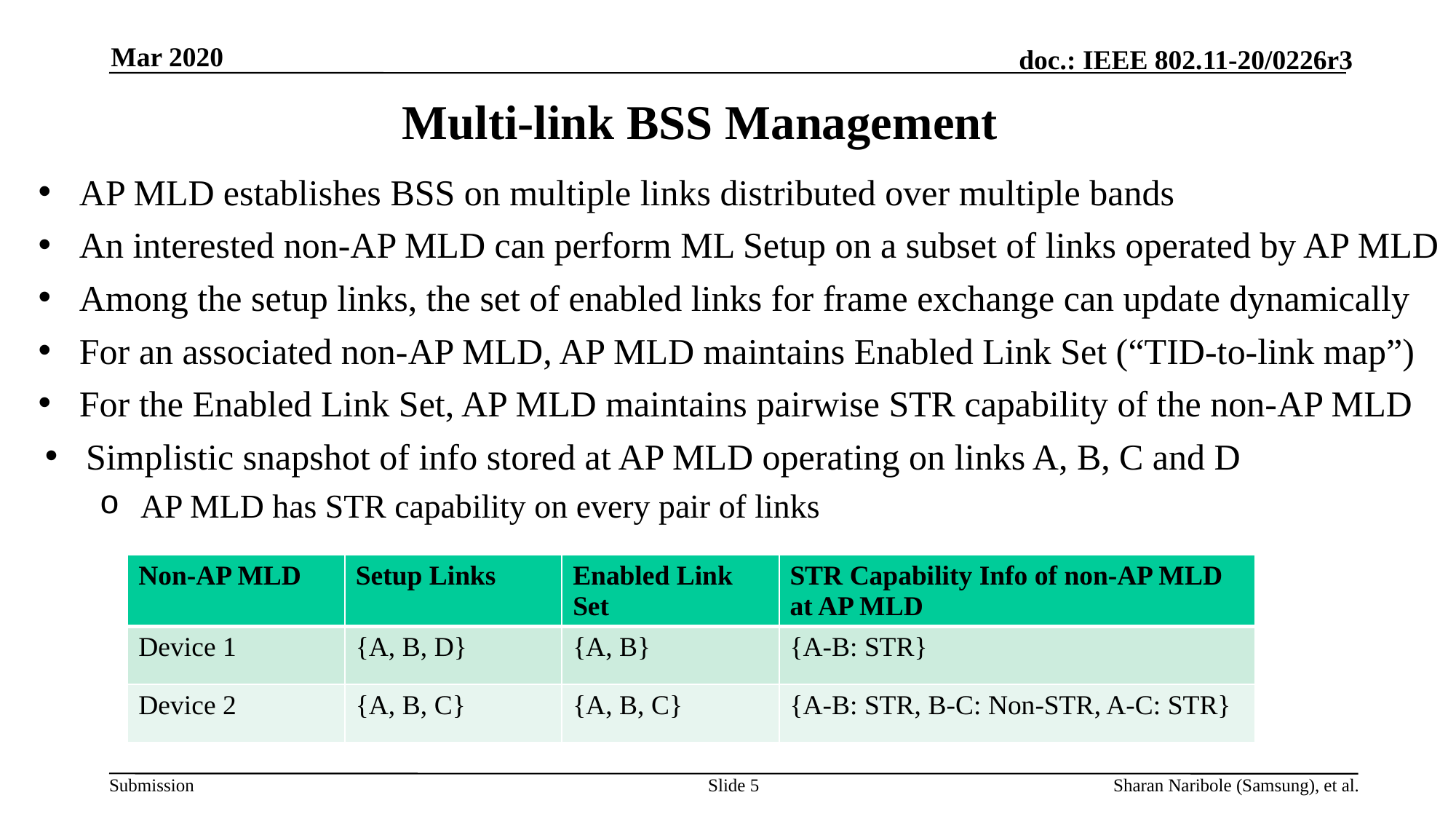

Mar 2020
# Multi-link BSS Management
AP MLD establishes BSS on multiple links distributed over multiple bands
An interested non-AP MLD can perform ML Setup on a subset of links operated by AP MLD
Among the setup links, the set of enabled links for frame exchange can update dynamically
For an associated non-AP MLD, AP MLD maintains Enabled Link Set (“TID-to-link map”)
For the Enabled Link Set, AP MLD maintains pairwise STR capability of the non-AP MLD
Simplistic snapshot of info stored at AP MLD operating on links A, B, C and D
AP MLD has STR capability on every pair of links
| Non-AP MLD | Setup Links | Enabled Link Set | STR Capability Info of non-AP MLD at AP MLD |
| --- | --- | --- | --- |
| Device 1 | {A, B, D} | {A, B} | {A-B: STR} |
| Device 2 | {A, B, C} | {A, B, C} | {A-B: STR, B-C: Non-STR, A-C: STR} |
Slide 5
Sharan Naribole (Samsung), et al.